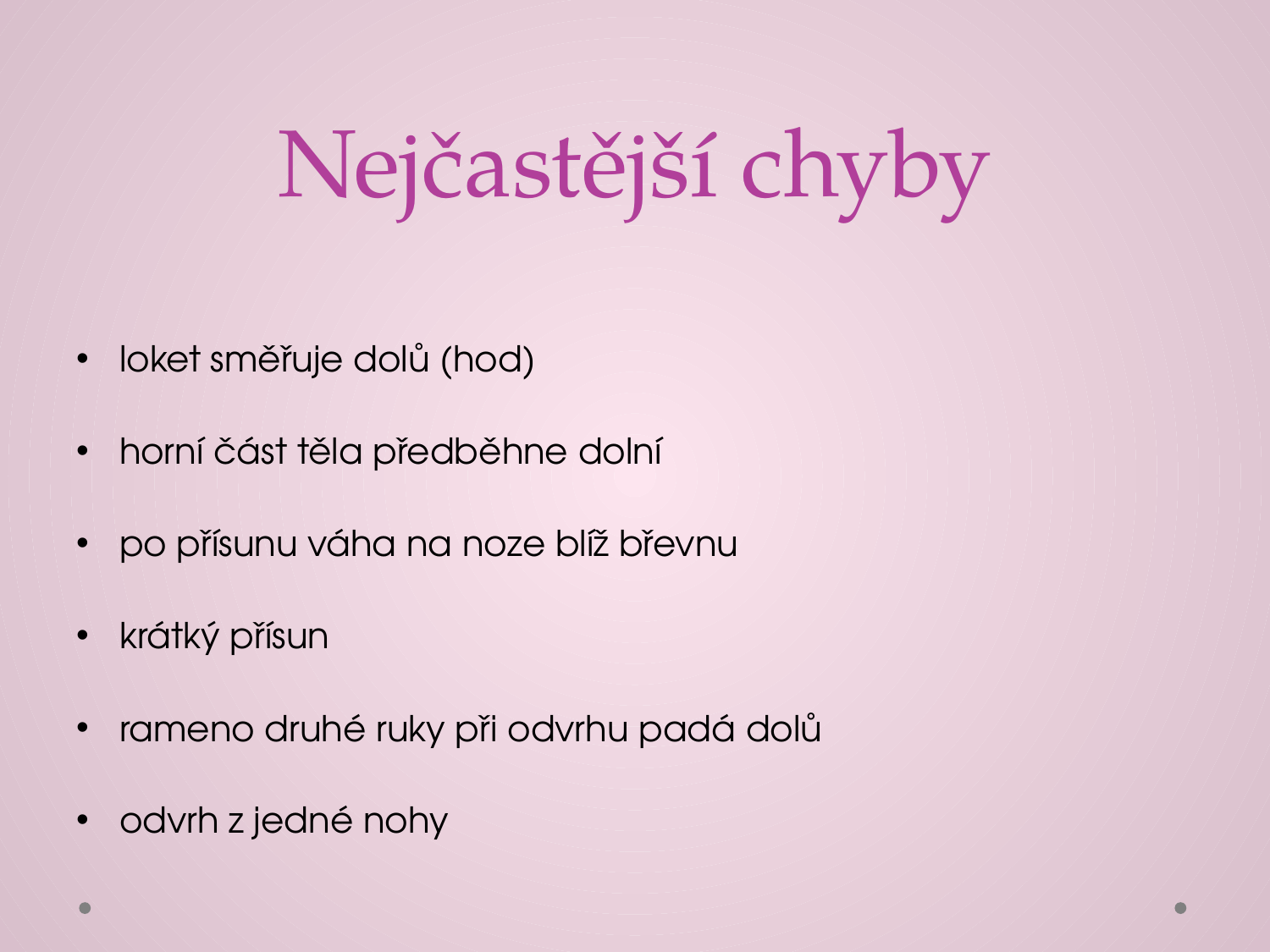

# Nejčastější chyby
loket směřuje dolů (hod)
horní část těla předběhne dolní
po přísunu váha na noze blíž břevnu
krátký přísun
rameno druhé ruky při odvrhu padá dolů
odvrh z jedné nohy